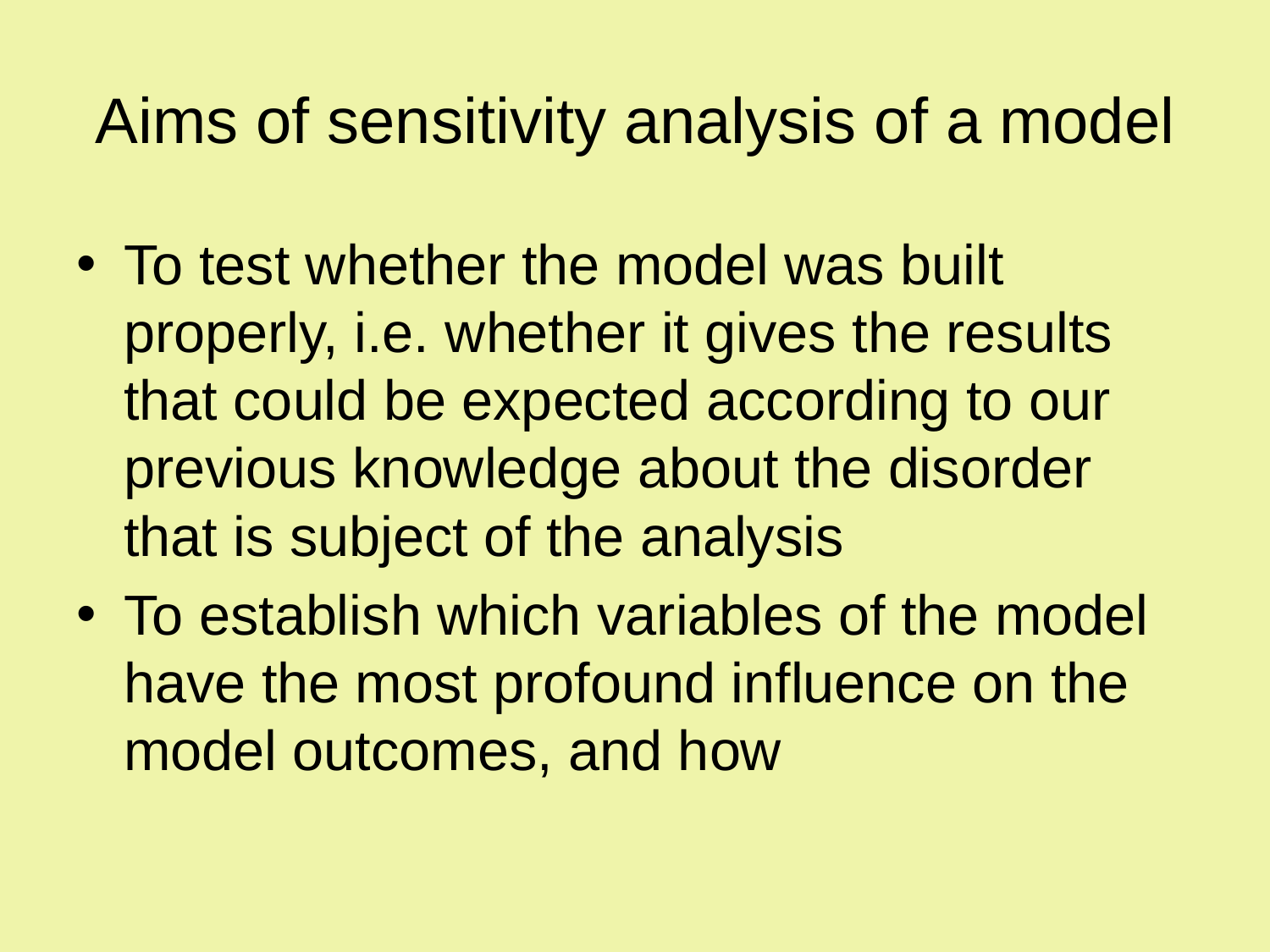

# Aims of sensitivity analysis of a model
To test whether the model was built properly, i.e. whether it gives the results that could be expected according to our previous knowledge about the disorder that is subject of the analysis
To establish which variables of the model have the most profound influence on the model outcomes, and how